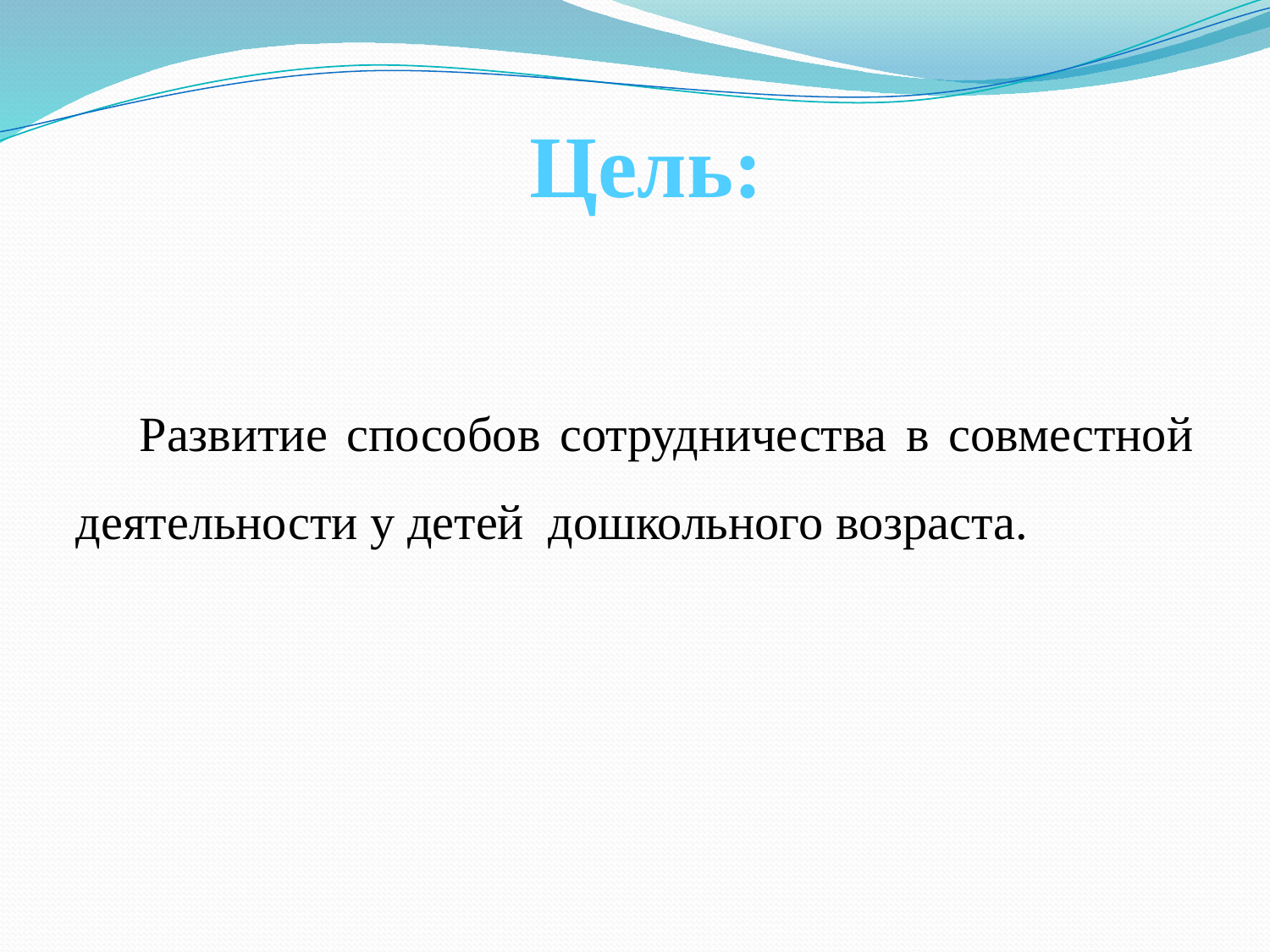

# Цель:
Развитие способов сотрудничества в совместной деятельности у детей  дошкольного возраста.